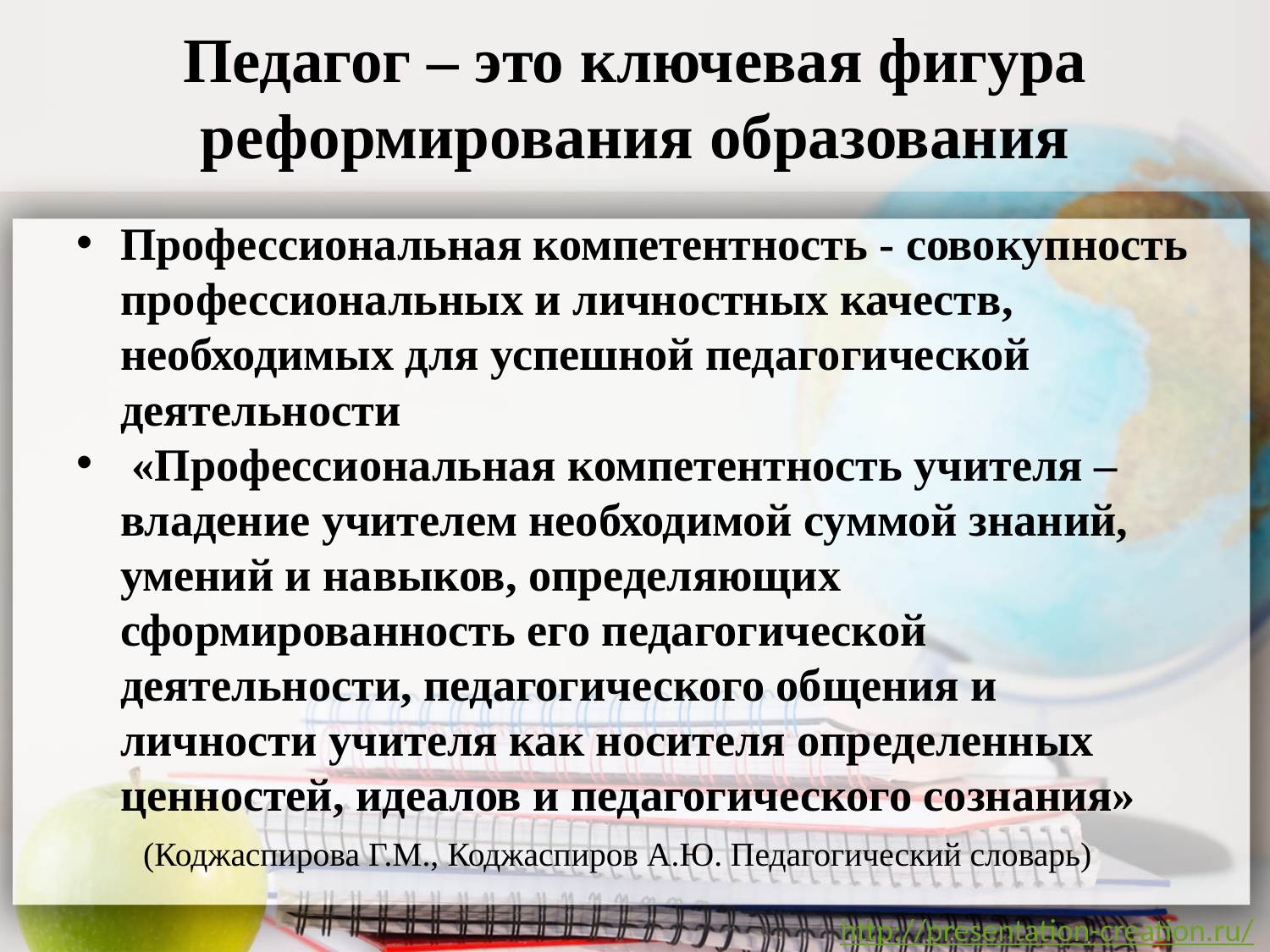

# Педагог – это ключевая фигура реформирования образования
Профессиональная компетентность - совокупность профессиональных и личностных качеств, необходимых для успешной педагогической деятельности
 «Профессиональная компетентность учителя – владение учителем необходимой суммой знаний, умений и навыков, определяющих сформированность его педагогической деятельности, педагогического общения и личности учителя как носителя определенных ценностей, идеалов и педагогического сознания»        (Коджаспирова Г.М., Коджаспиров А.Ю. Педагогический словарь)